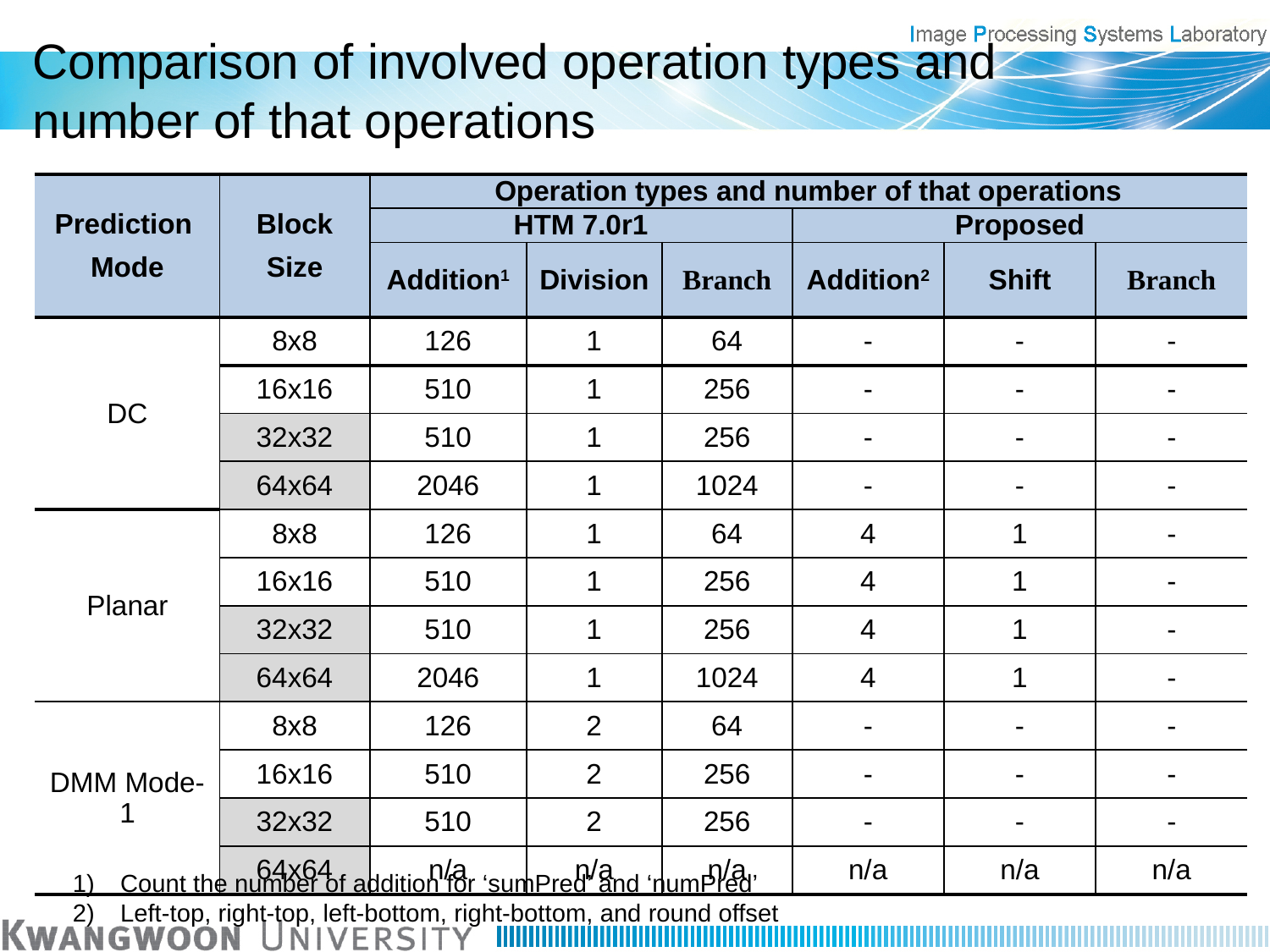

# Comparison of involved operation types and number of that operations
| Prediction Mode | Block Size | Operation types and number of that operations |  |  |  |  |  |
| --- | --- | --- | --- | --- | --- | --- | --- |
|  |  | HTM 7.0r1 |  |  | Proposed |  |  |
|  |  | Addition1 | Division | Branch | Addition2 | Shift | Branch |
| DC | 8x8 | 126 | 1 | 64 | - | - | - |
|  | 16x16 | 510 | 1 | 256 | - | - | - |
|  | 32x32 | 510 | 1 | 256 | - | - | - |
|  | 64x64 | 2046 | 1 | 1024 | - | - | - |
| Planar | 8x8 | 126 | 1 | 64 | 4 | 1 | - |
|  | 16x16 | 510 | 1 | 256 | 4 | 1 | - |
|  | 32x32 | 510 | 1 | 256 | 4 | 1 | - |
|  | 64x64 | 2046 | 1 | 1024 | 4 | 1 | - |
| DMM Mode-1 | 8x8 | 126 | 2 | 64 | - | - | - |
|  | 16x16 | 510 | 2 | 256 | - | - | - |
|  | 32x32 | 510 | 2 | 256 | - | - | - |
|  | 64x64 | n/a | n/a | n/a | n/a | n/a | n/a |
Count the number of addition for ‘sumPred’ and ‘numPred’
Left-top, right-top, left-bottom, right-bottom, and round offset